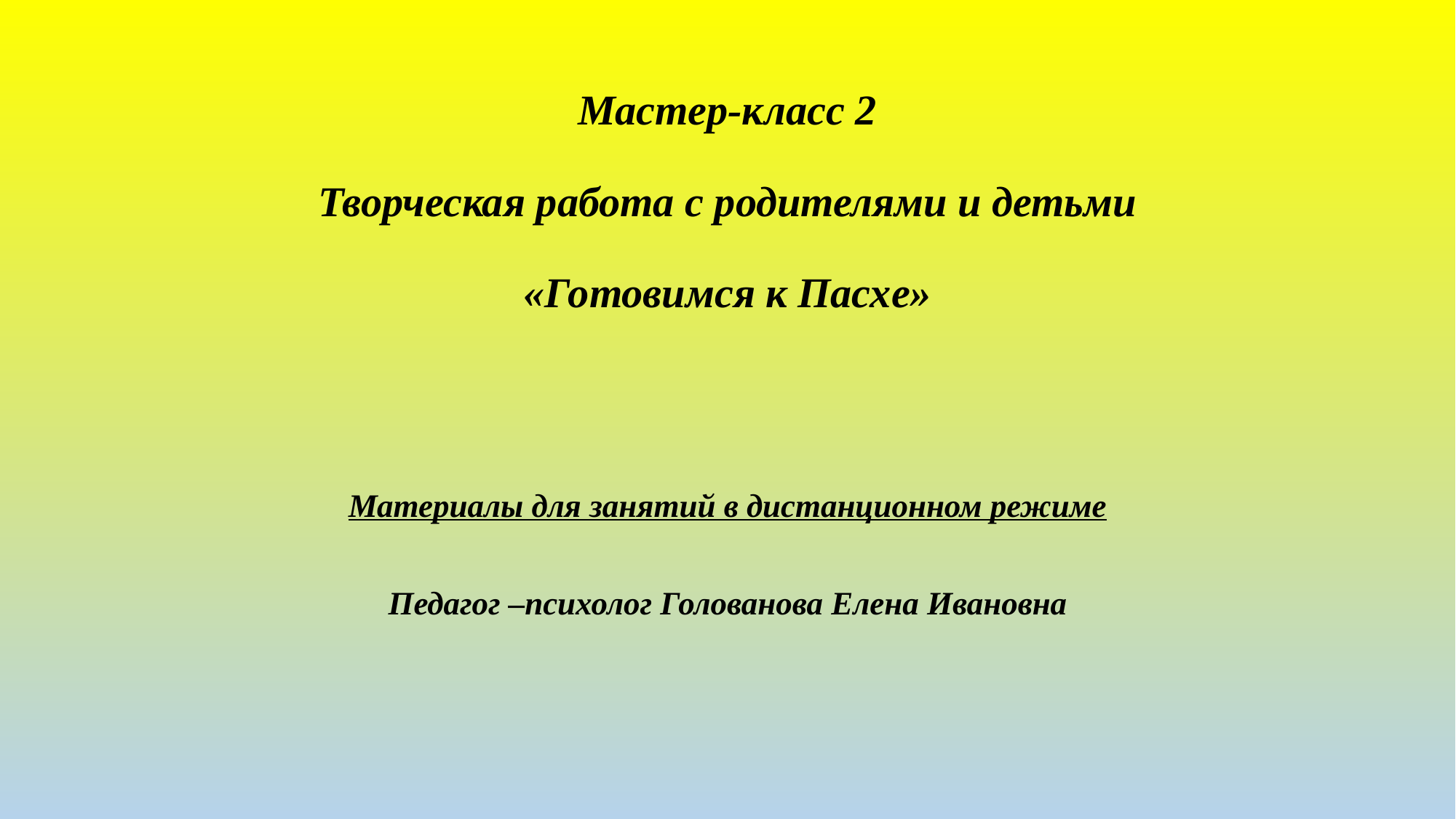

# Мастер-класс 2 Творческая работа с родителями и детьми «Готовимся к Пасхе»

Материалы для занятий в дистанционном режиме

Педагог –психолог Голованова Елена Ивановна